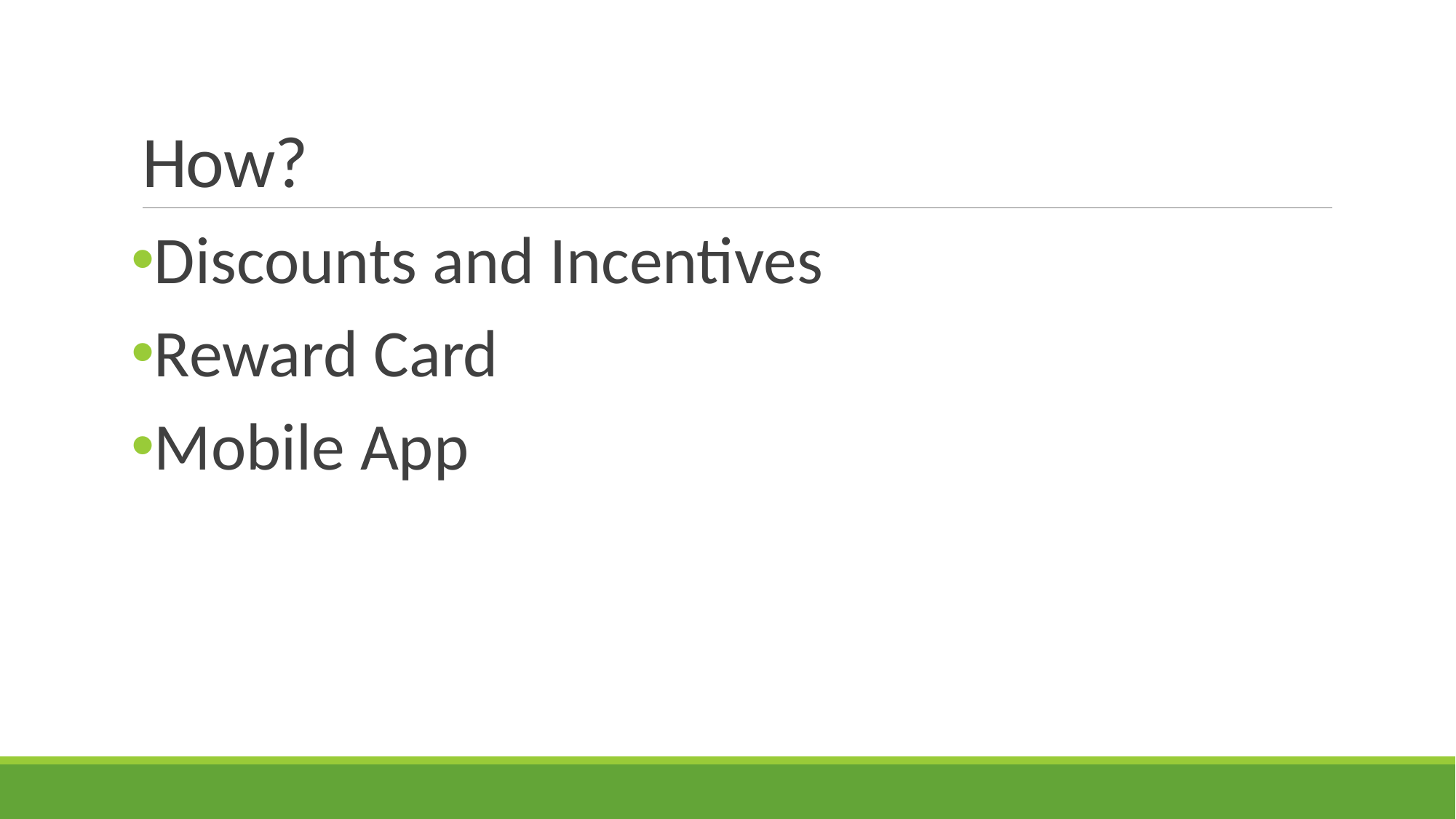

# How?
Discounts and Incentives
Reward Card
Mobile App